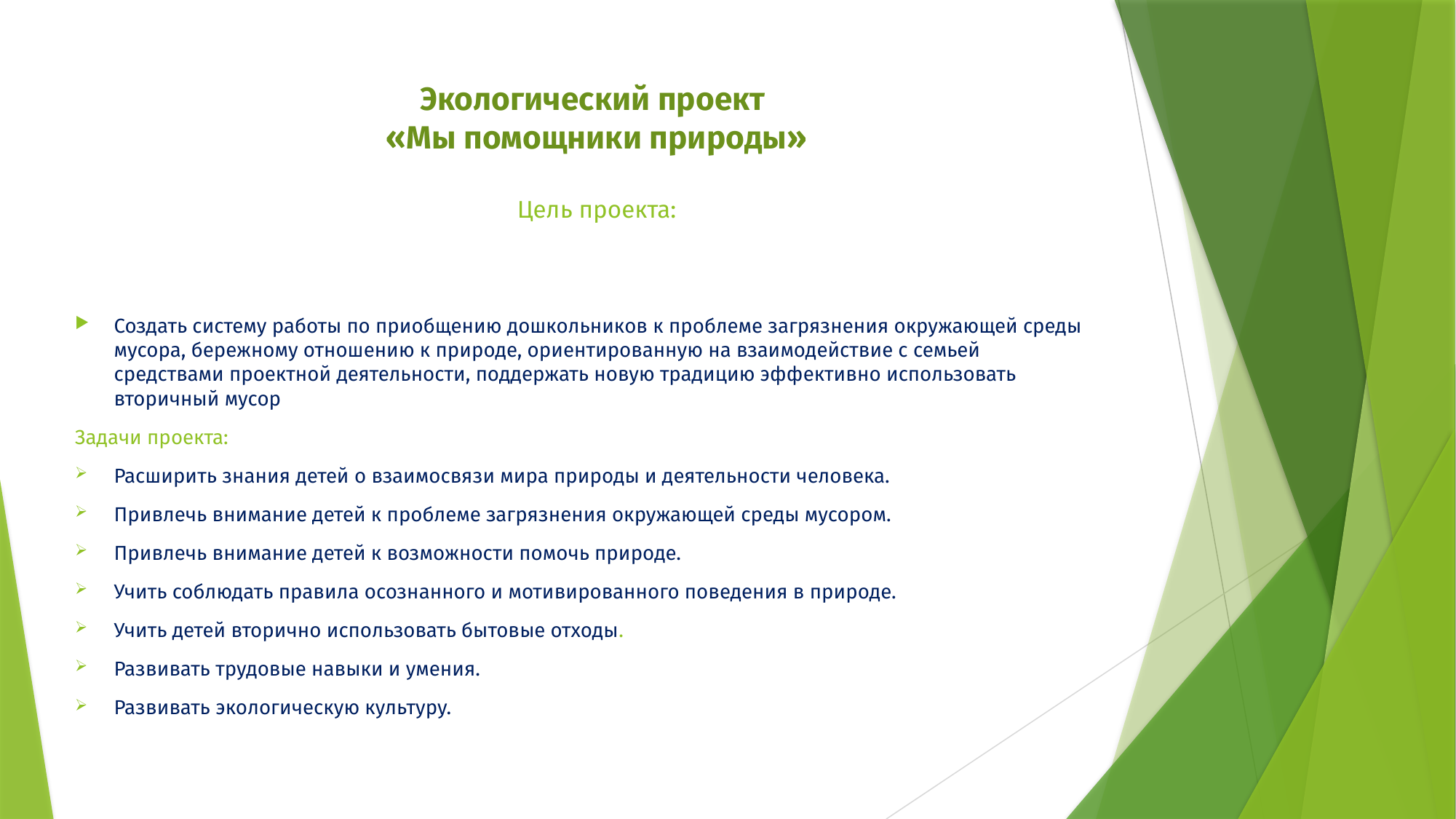

# Экологический проект «Мы помощники природы» Цель проекта:

Создать систему работы по приобщению дошкольников к проблеме загрязнения окружающей среды мусора, бережному отношению к природе, ориентированную на взаимодействие с семьей средствами проектной деятельности, поддержать новую традицию эффективно использовать вторичный мусор
Задачи проекта:
Расширить знания детей о взаимосвязи мира природы и деятельности человека.
Привлечь внимание детей к проблеме загрязнения окружающей среды мусором.
Привлечь внимание детей к возможности помочь природе.
Учить соблюдать правила осознанного и мотивированного поведения в природе.
Учить детей вторично использовать бытовые отходы.
Развивать трудовые навыки и умения.
Развивать экологическую культуру.